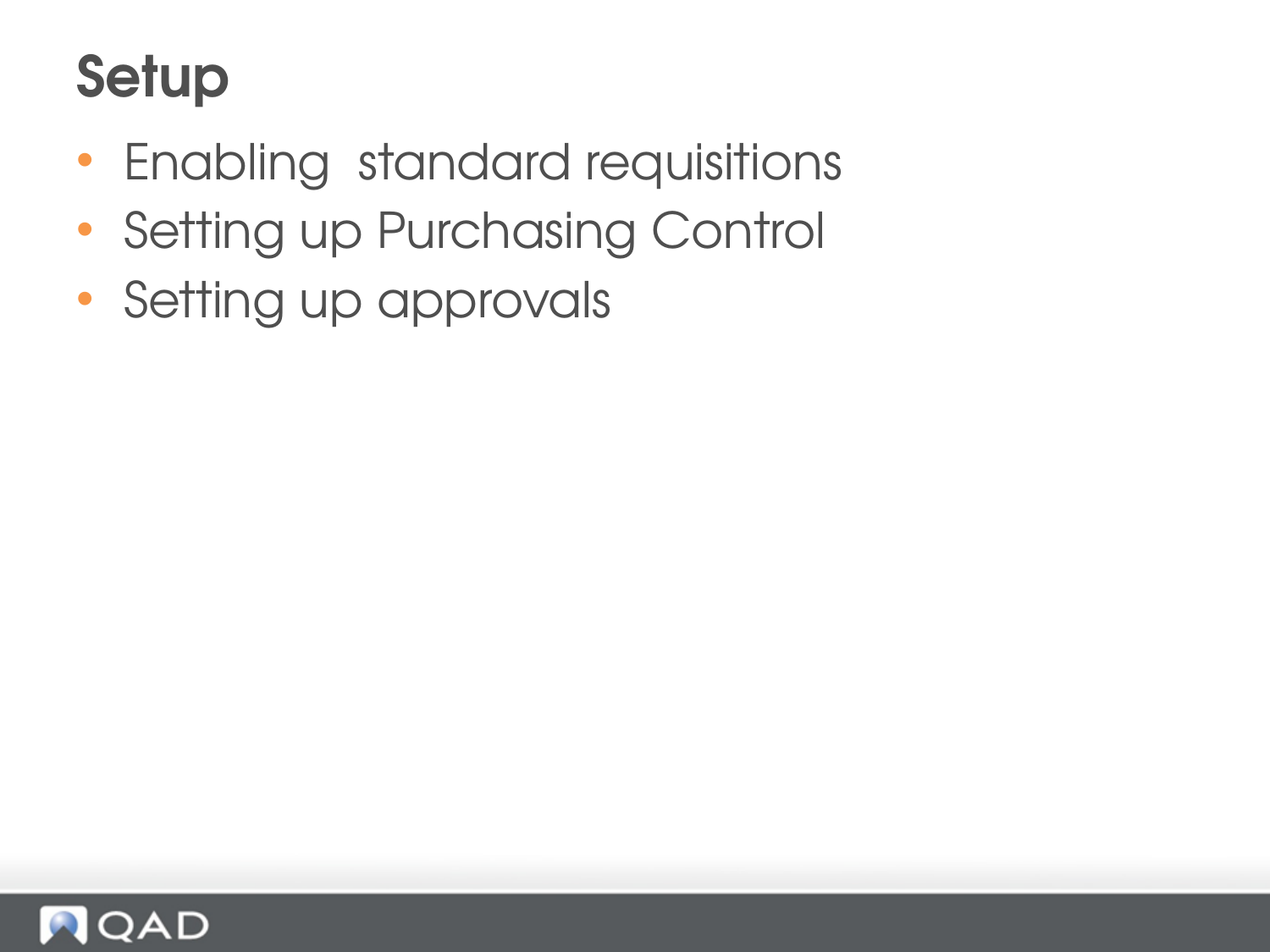

# Setup
Enabling  standard requisitions
Setting up Purchasing Control
Setting up approvals